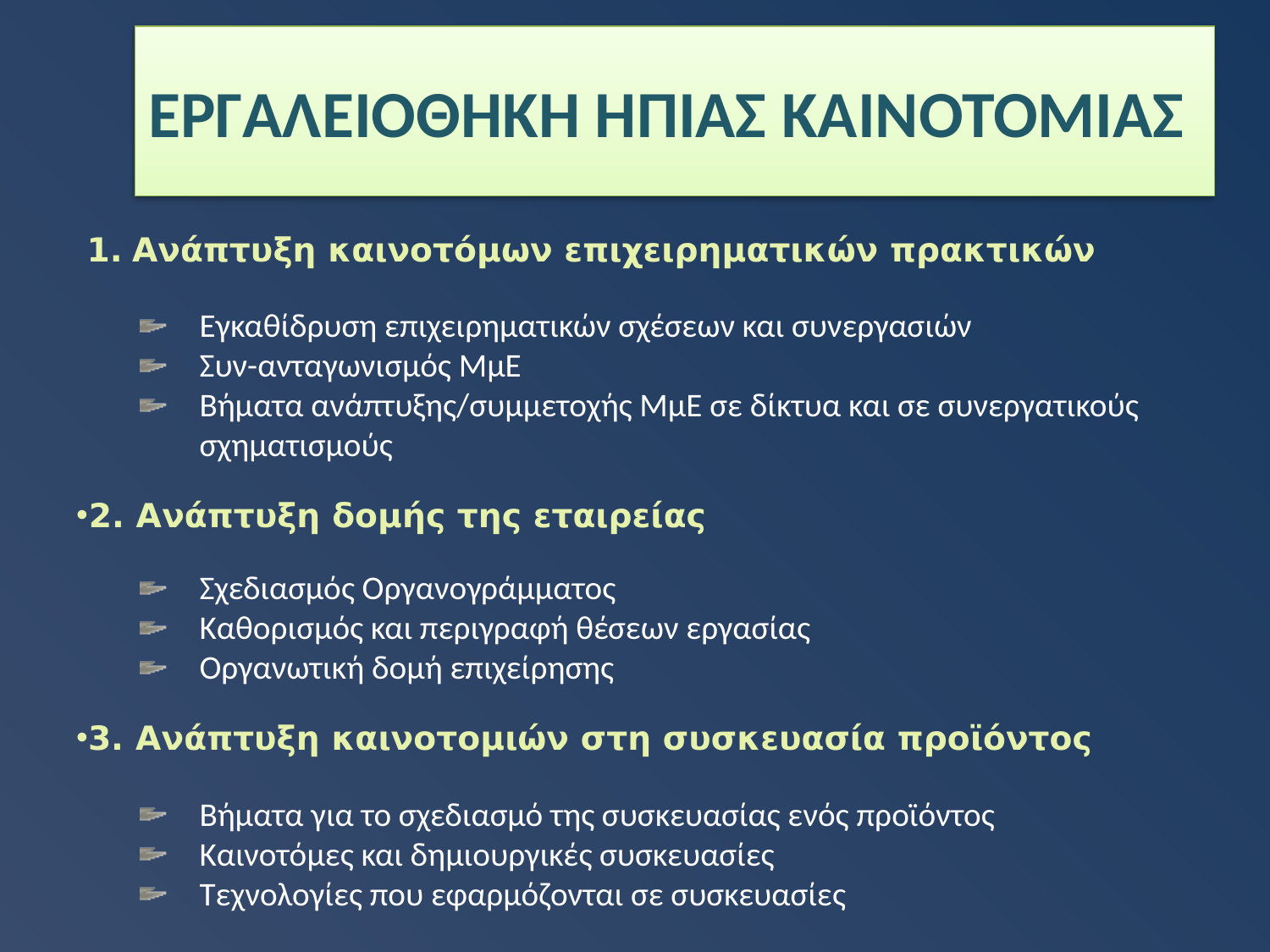

# ΕΡΓΑΛΕΙΟΘΗΚΗ ΗΠΙΑΣ ΚΑΙΝΟΤΟΜΙΑΣ
 Aνάπτυξη καινοτόμων επιχειρηματικών πρακτικών

Εγκαθίδρυση επιχειρηματικών σχέσεων και συνεργασιών
Συν-ανταγωνισμός ΜμΕ
Βήματα ανάπτυξης/συμμετοχής ΜμΕ σε δίκτυα και σε συνεργατικούς σχηματισμούς

2. Aνάπτυξη δομής της εταιρείας

Σχεδιασμός Οργανογράμματος
Καθορισμός και περιγραφή θέσεων εργασίας
Οργανωτική δομή επιχείρησης

3. Aνάπτυξη καινοτομιών στη συσκευασία προϊόντος

Βήματα για το σχεδιασμό της συσκευασίας ενός προϊόντος
Καινοτόμες και δημιουργικές συσκευασίες
Τεχνολογίες που εφαρμόζονται σε συσκευασίες